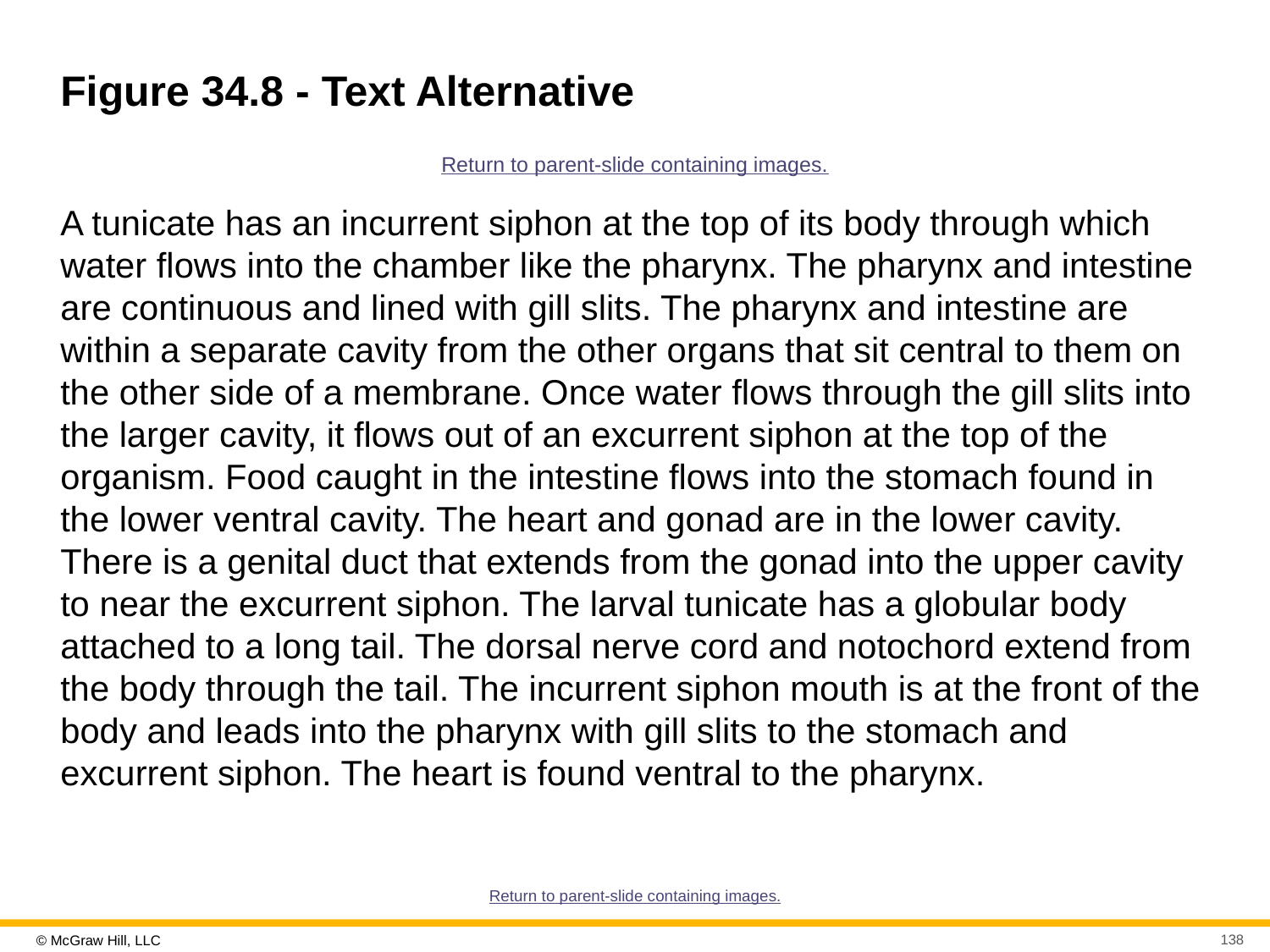

# Figure 34.8 - Text Alternative
Return to parent-slide containing images.
A tunicate has an incurrent siphon at the top of its body through which water flows into the chamber like the pharynx. The pharynx and intestine are continuous and lined with gill slits. The pharynx and intestine are within a separate cavity from the other organs that sit central to them on the other side of a membrane. Once water flows through the gill slits into the larger cavity, it flows out of an excurrent siphon at the top of the organism. Food caught in the intestine flows into the stomach found in the lower ventral cavity. The heart and gonad are in the lower cavity. There is a genital duct that extends from the gonad into the upper cavity to near the excurrent siphon. The larval tunicate has a globular body attached to a long tail. The dorsal nerve cord and notochord extend from the body through the tail. The incurrent siphon mouth is at the front of the body and leads into the pharynx with gill slits to the stomach and excurrent siphon. The heart is found ventral to the pharynx.
Return to parent-slide containing images.
138